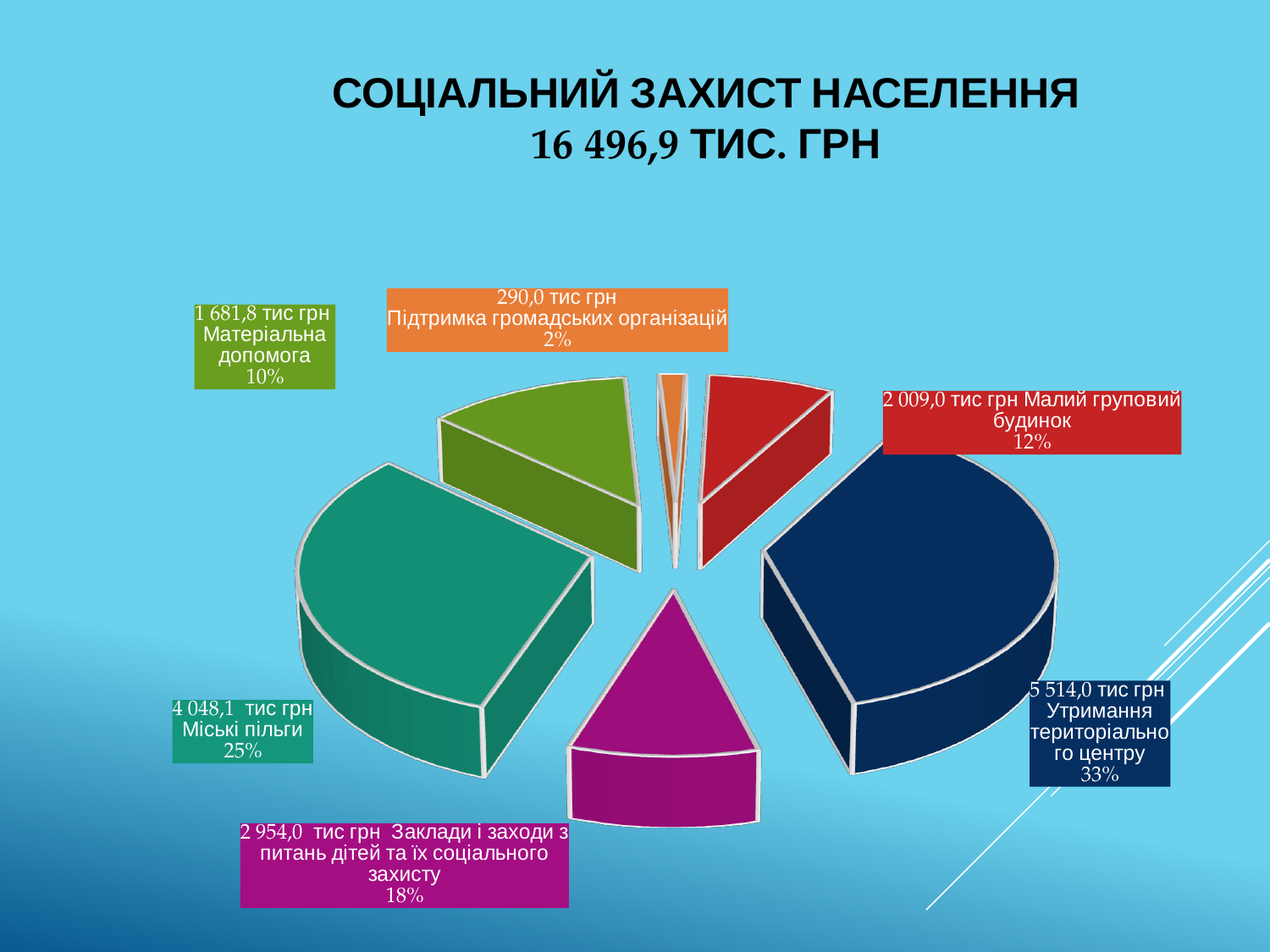

# Соціальний захист населення 16 496,9 тис. грн

[unsupported chart]